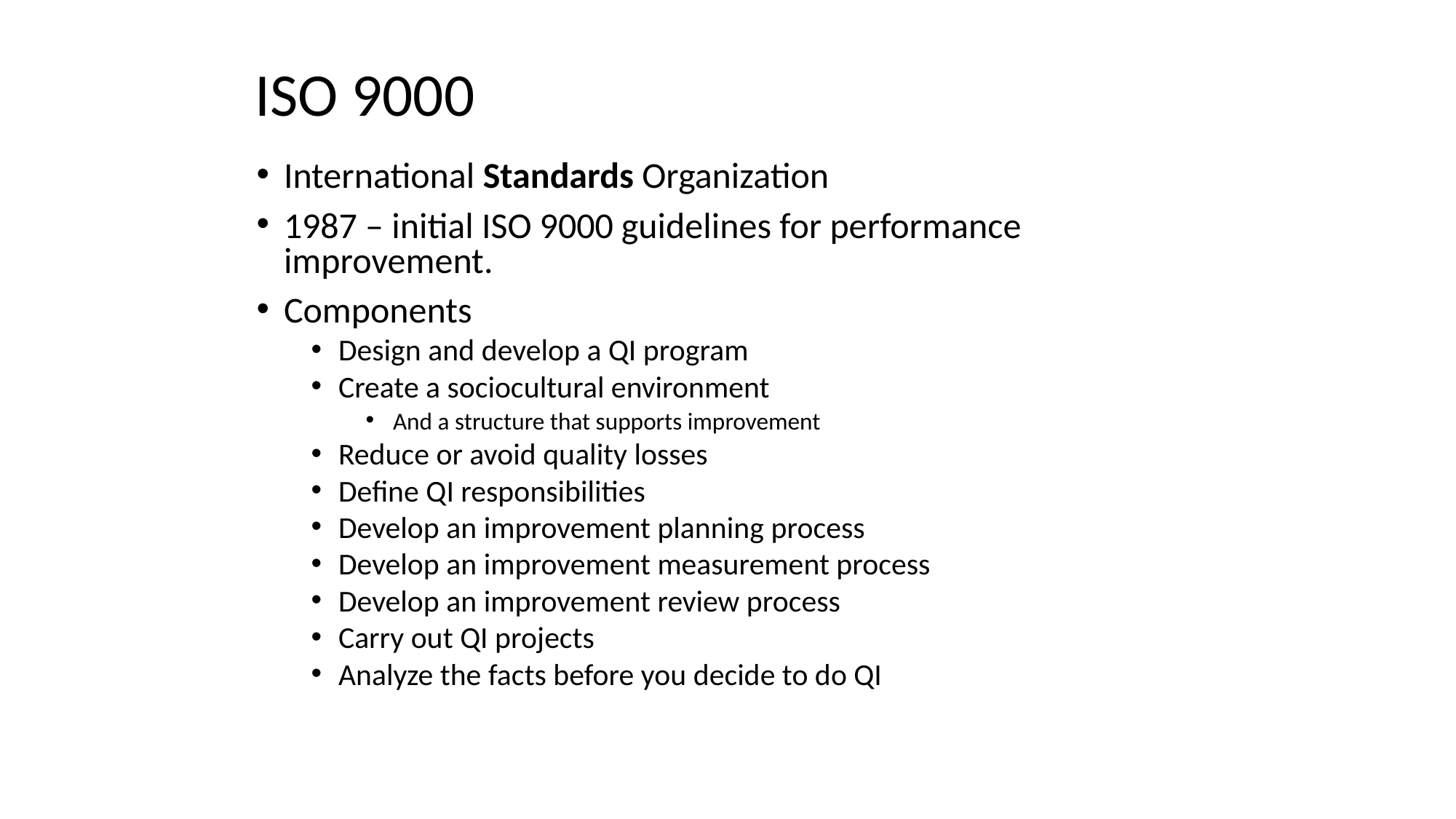

ISO 9000
International Standards Organization
1987 – initial ISO 9000 guidelines for performance improvement.
Components
Design and develop a QI program
Create a sociocultural environment
And a structure that supports improvement
Reduce or avoid quality losses
Define QI responsibilities
Develop an improvement planning process
Develop an improvement measurement process
Develop an improvement review process
Carry out QI projects
Analyze the facts before you decide to do QI